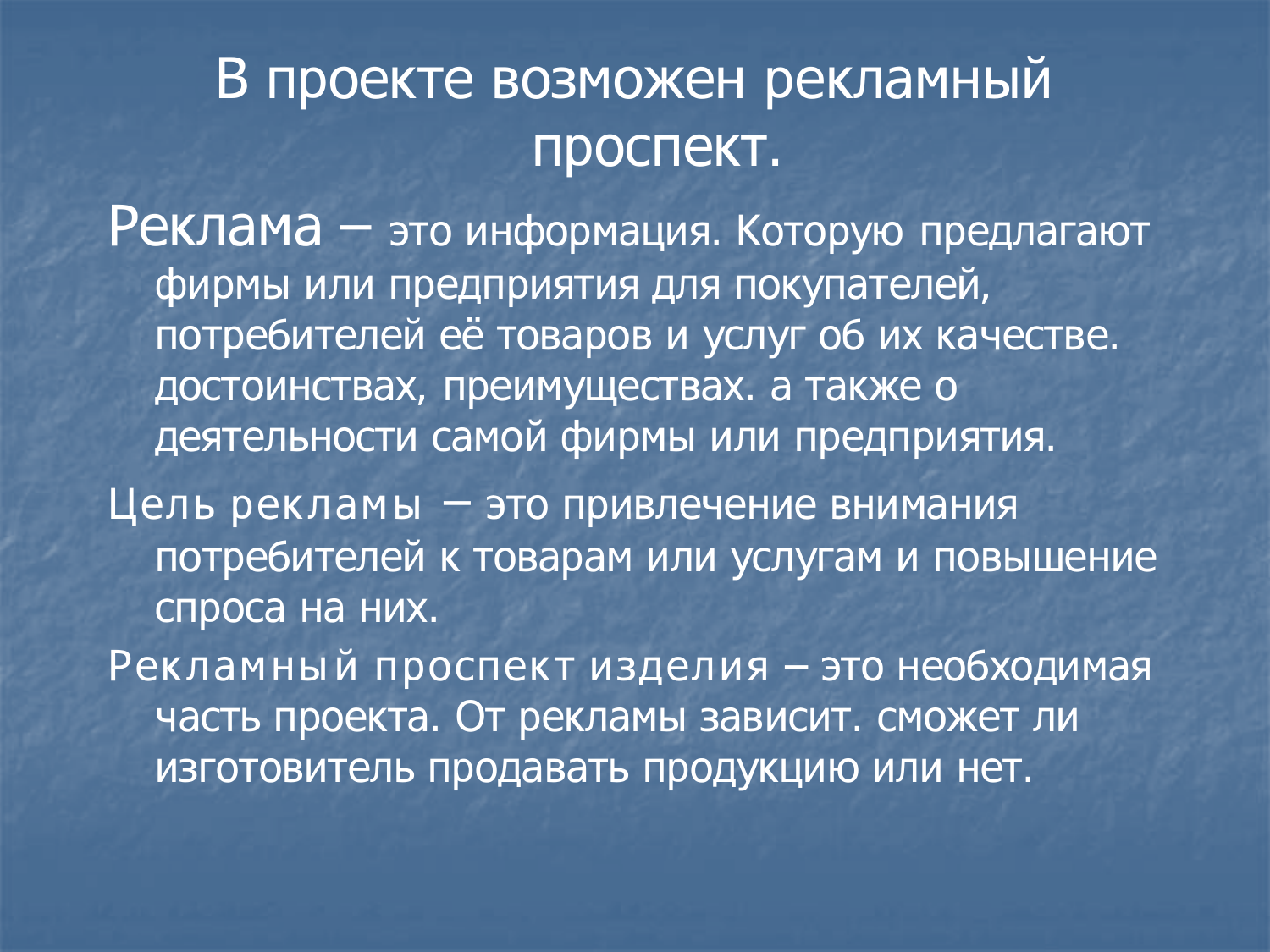

В проекте возможен рекламный проспект.
Реклама – это информация. Которую предлагают фирмы или предприятия для покупателей, потребителей её товаров и услуг об их качестве. достоинствах, преимуществах. а также о деятельности самой фирмы или предприятия.
Цель рекламы – это привлечение внимания потребителей к товарам или услугам и повышение спроса на них.
Рекламный проспект изделия – это необходимая часть проекта. От рекламы зависит. сможет ли изготовитель продавать продукцию или нет.